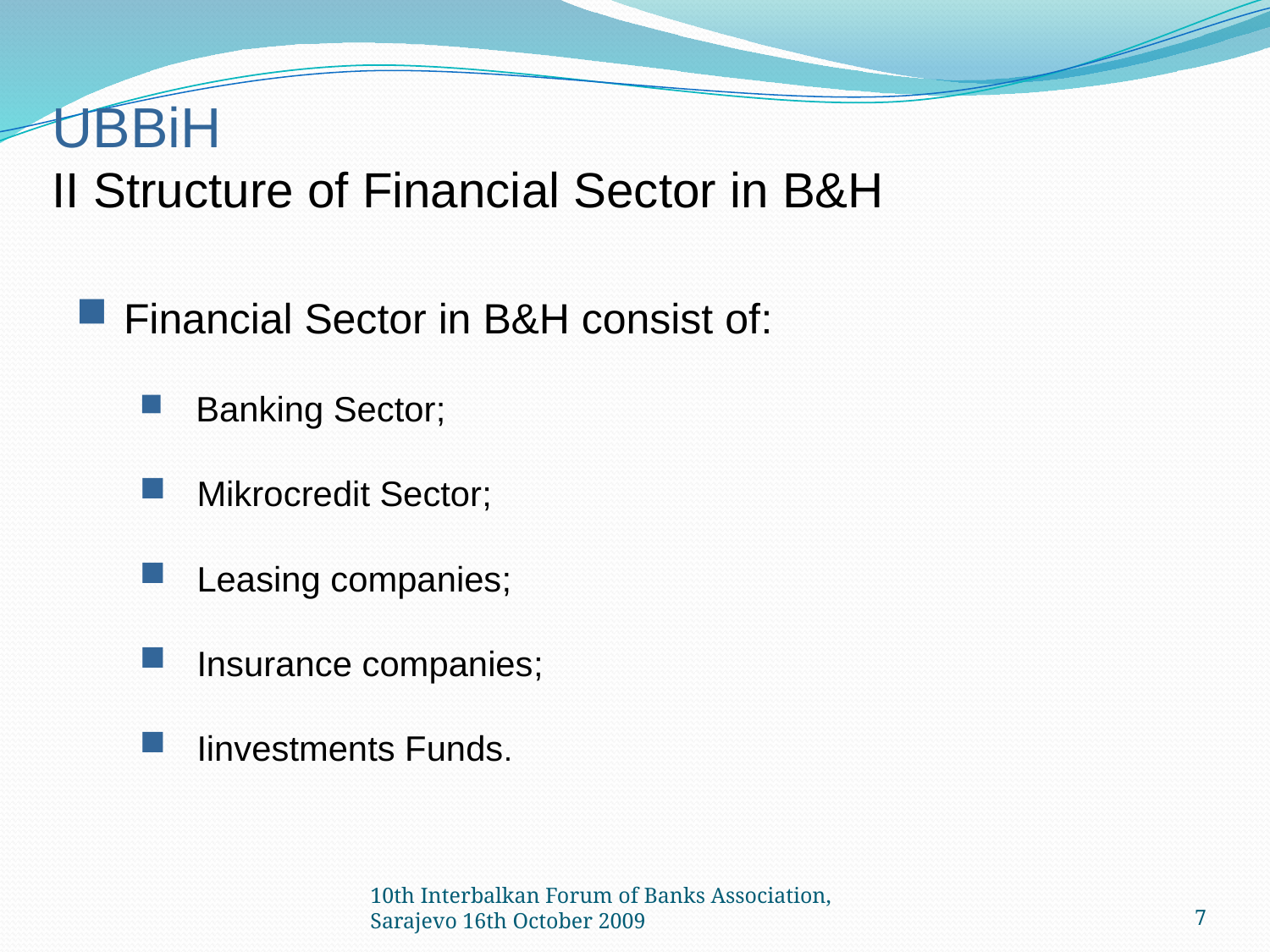

UBBiH
II Structure of Financial Sector in B&H

Financial Sector in B&H consist of:

 Banking Sector;

 Mikrocredit Sector;

 Leasing companies;

 Insurance companies;

 Iinvestments Funds.

10th Interbalkan Forum of Banks Association, Sarajevo 16th October 2009
7